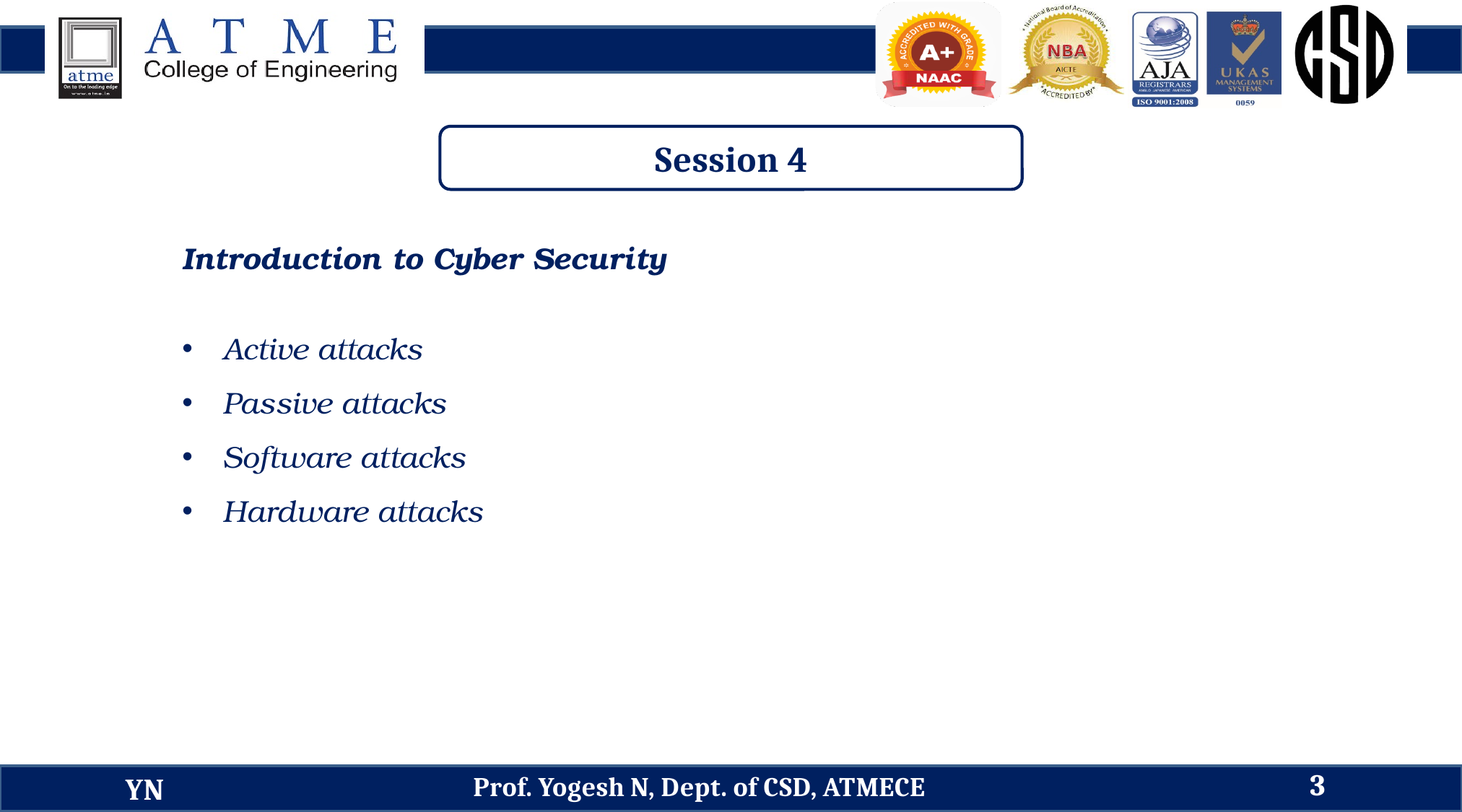

Session 4
Introduction to Cyber Security

Active attacks
Passive attacks
Software attacks
Hardware attacks
3
Prof. Yogesh N, Dept. of CSD, ATMECE
YN